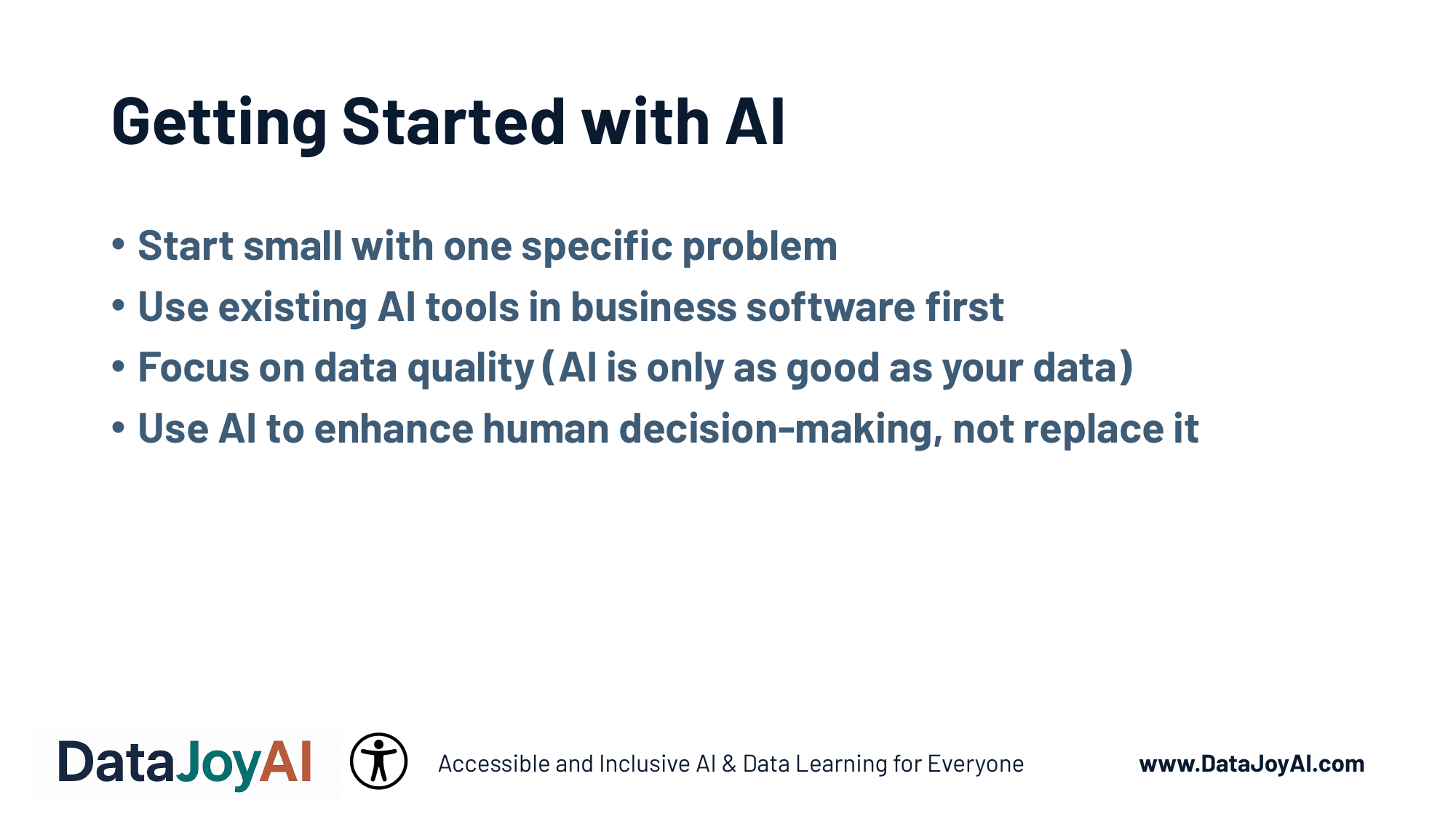

# Getting Started with AI
Start small with one specific problem
Use existing AI tools in business software first
Focus on data quality (AI is only as good as your data)
Use AI to enhance human decision-making, not replace it